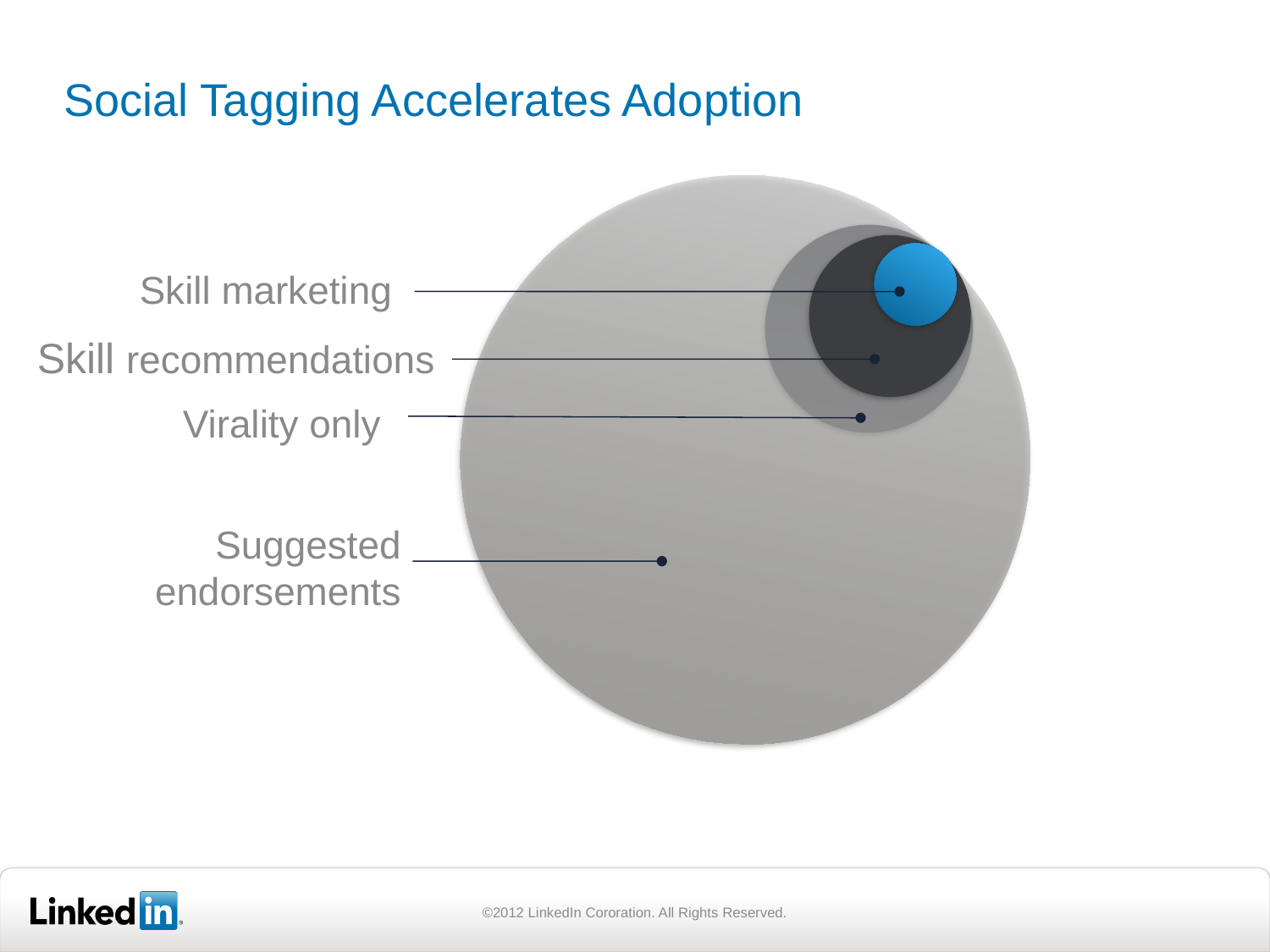

# Social Tagging Accelerates Adoption

Skill marketing

Skill recommendations

Virality only

Suggested endorsements

©2012 LinkedIn Cororation. All Rights Reserved.